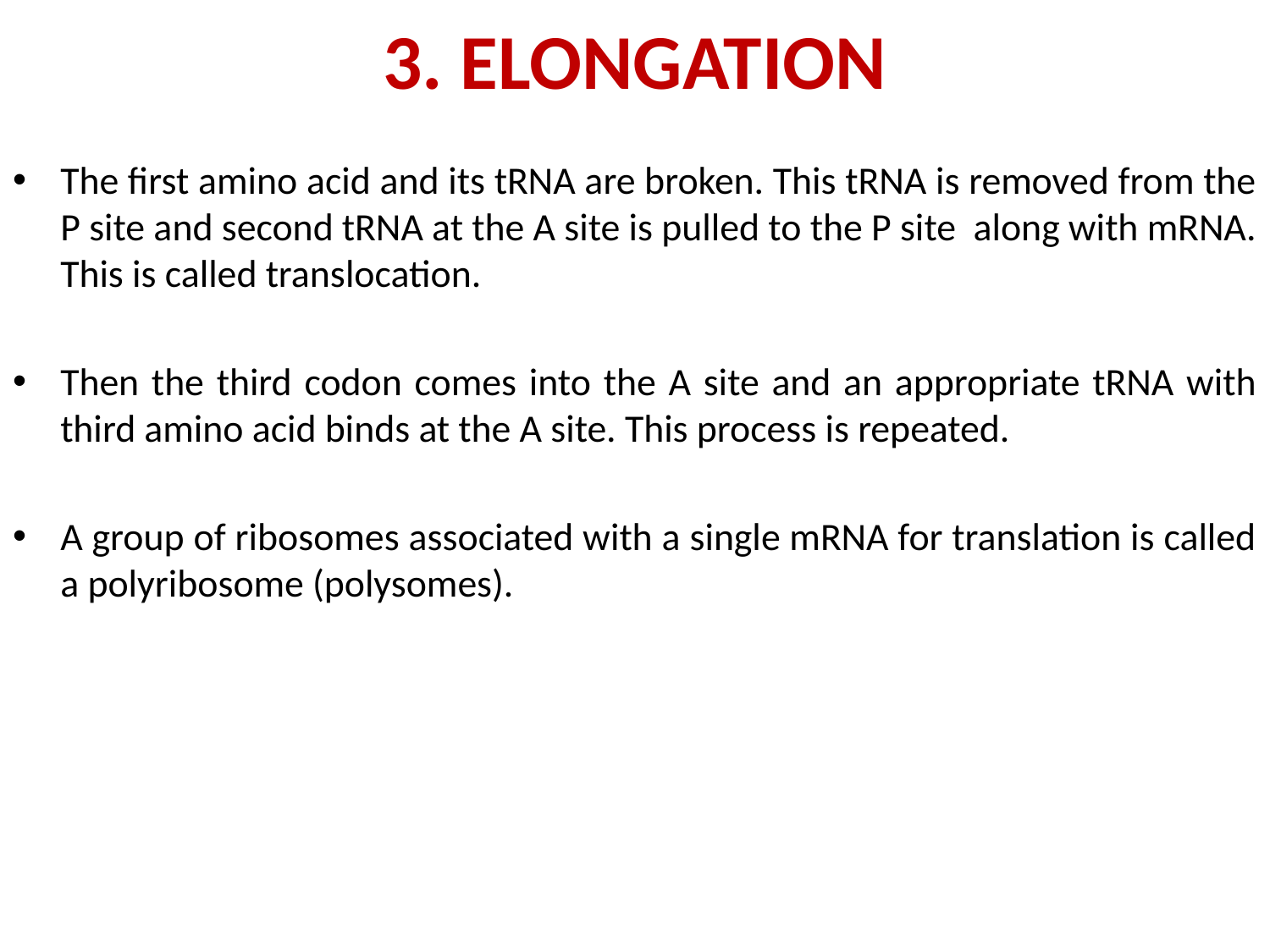

# 3. ELONGATION

The first amino acid and its tRNA are broken. This tRNA is removed from the P site and second tRNA at the A site is pulled to the P site  along with mRNA. This is called translocation.

Then the third codon comes into the A site and an appropriate tRNA with third amino acid binds at the A site. This process is repeated.

A group of ribosomes associated with a single mRNA for translation is called a polyribosome (polysomes).